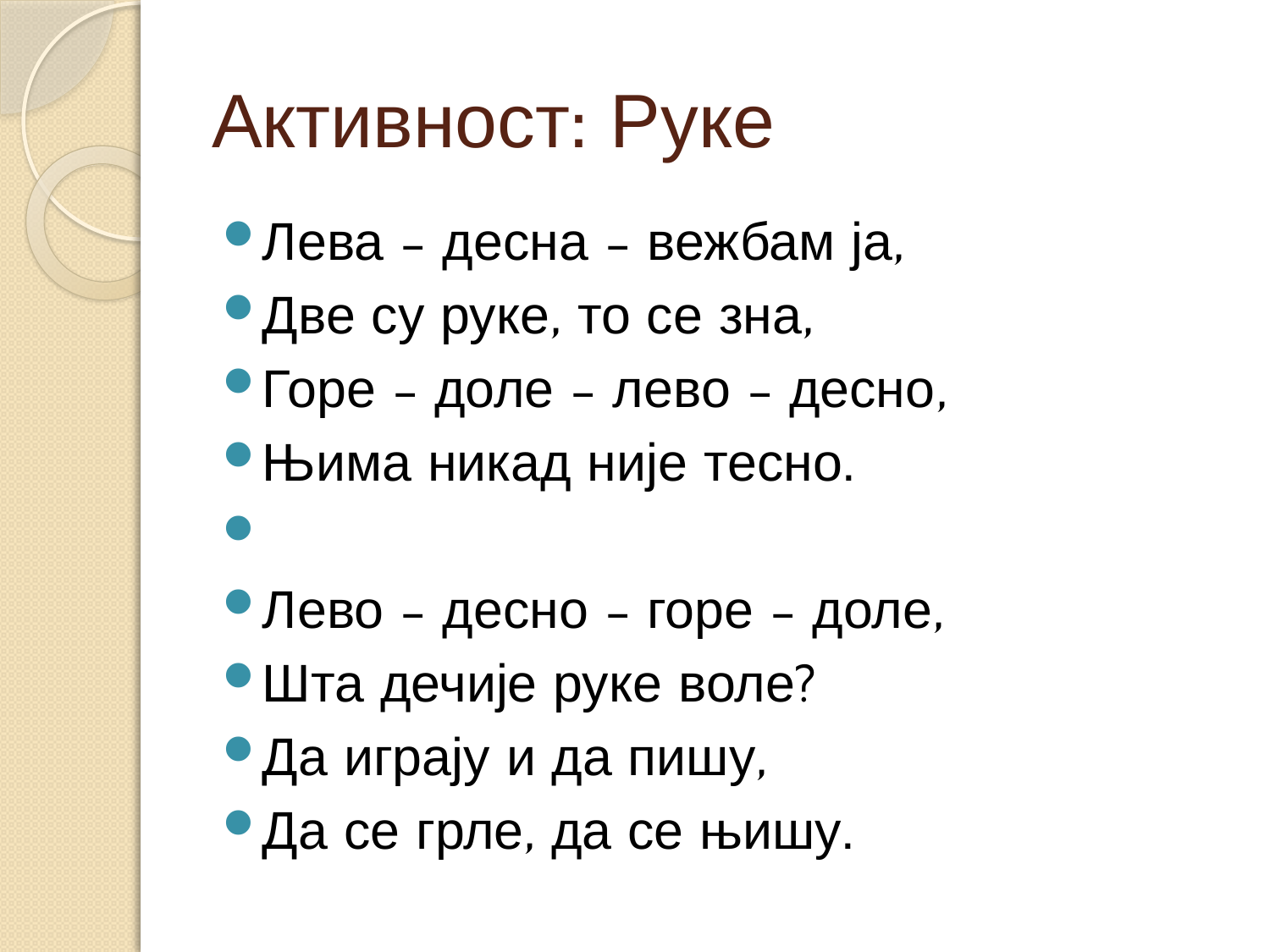

# Активност: Руке
Лева – десна – вежбам ја,
Две су руке, то се зна,
Горе – доле – лево – десно,
Њима никад није тесно.

Лево – десно – горе – доле,
Шта дечије руке воле?
Да играју и да пишу,
Да се грле, да се њишу.